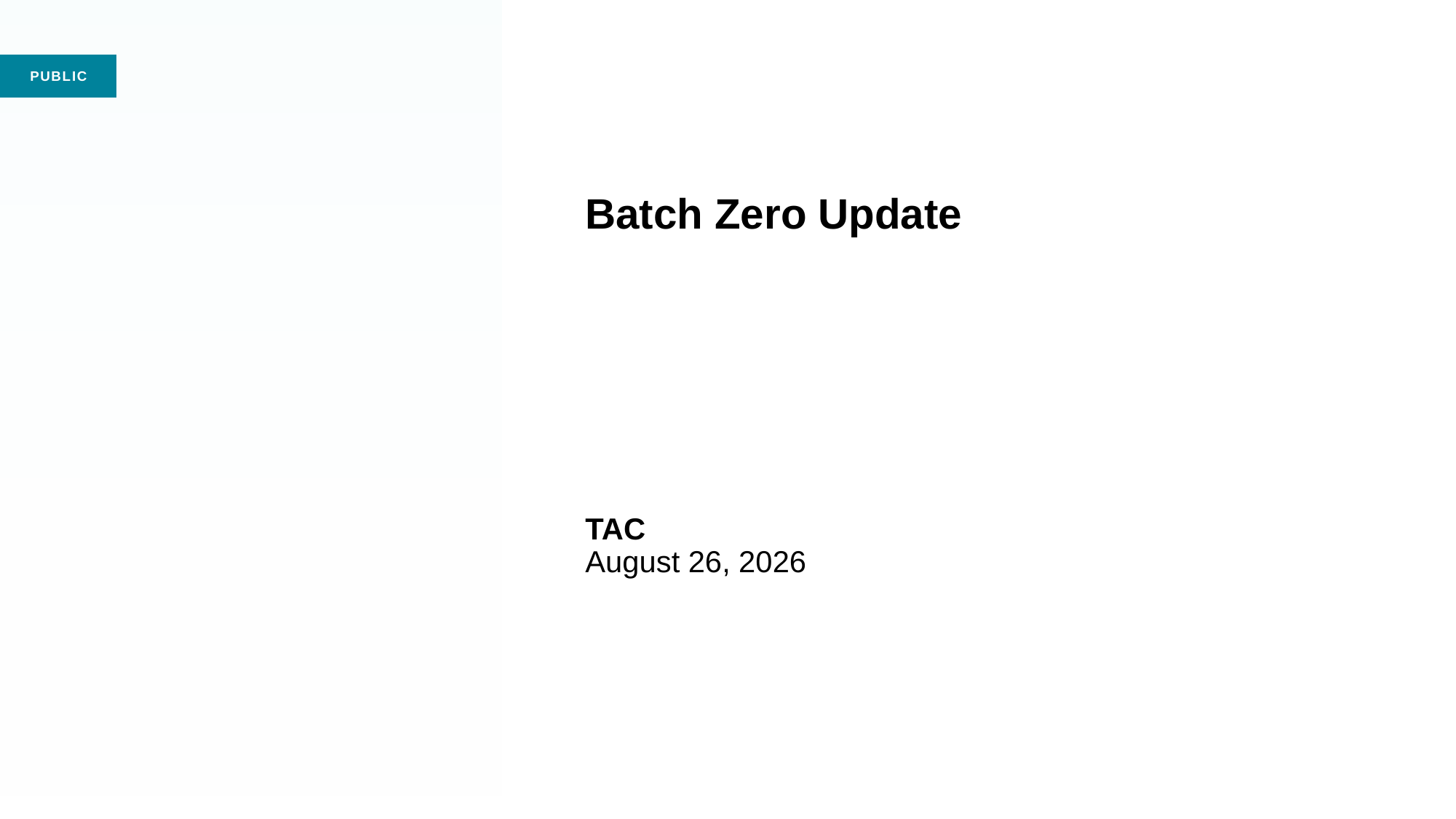

# Batch Zero Update TAC August 26, 2026